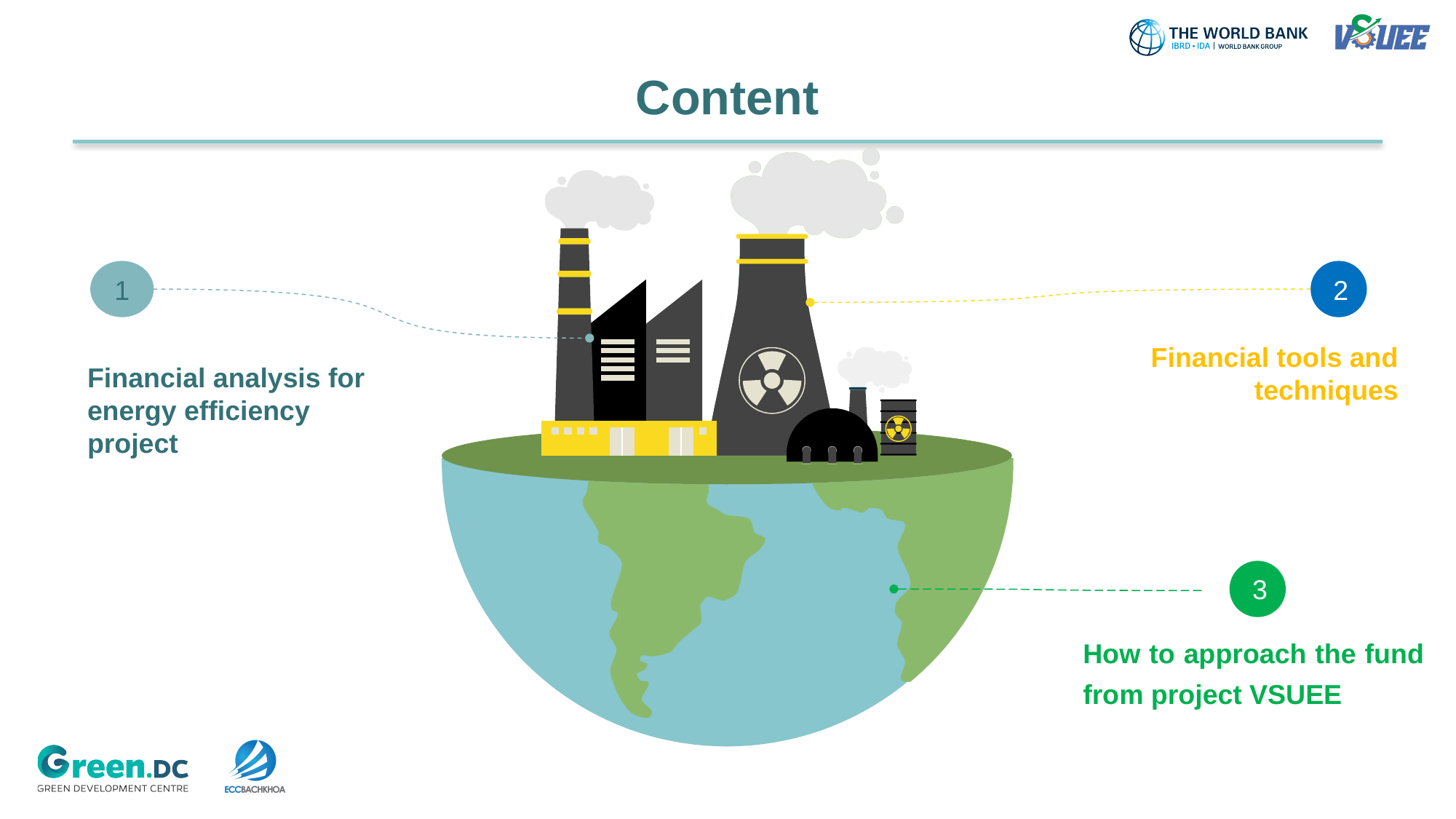

# Content

1
Financial analysis for energy efficiency project

2
Financial tools and techniques

3
How to approach the fund from project VSUEE